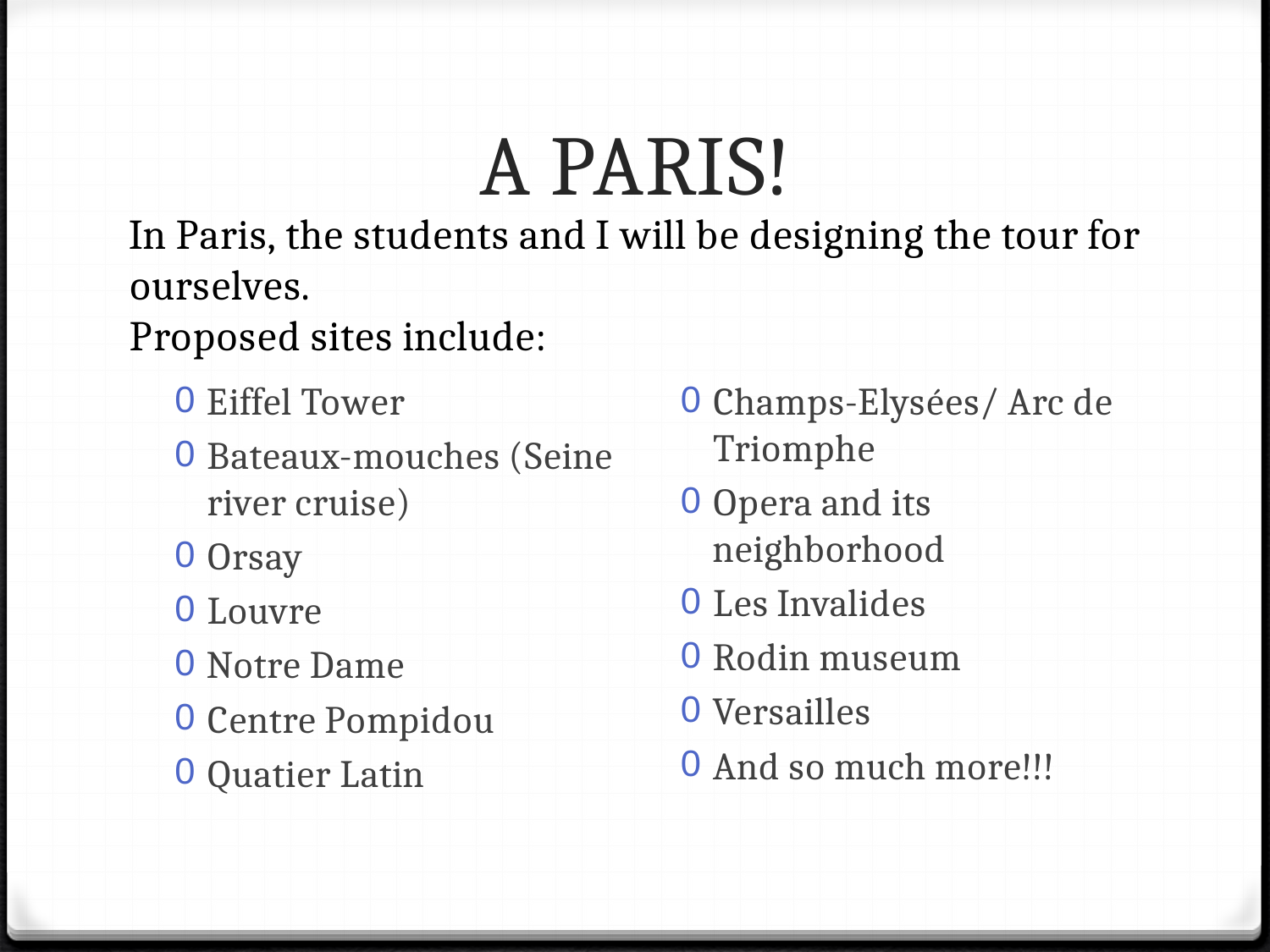

# A PARIS!
In Paris, the students and I will be designing the tour for ourselves.
Proposed sites include:

Eiffel Tower
Bateaux-mouches (Seine river cruise)
Orsay
Louvre
Notre Dame
Centre Pompidou
Quatier Latin
Champs-Elysées/ Arc de Triomphe
Opera and its neighborhood
Les Invalides
Rodin museum
Versailles
And so much more!!!